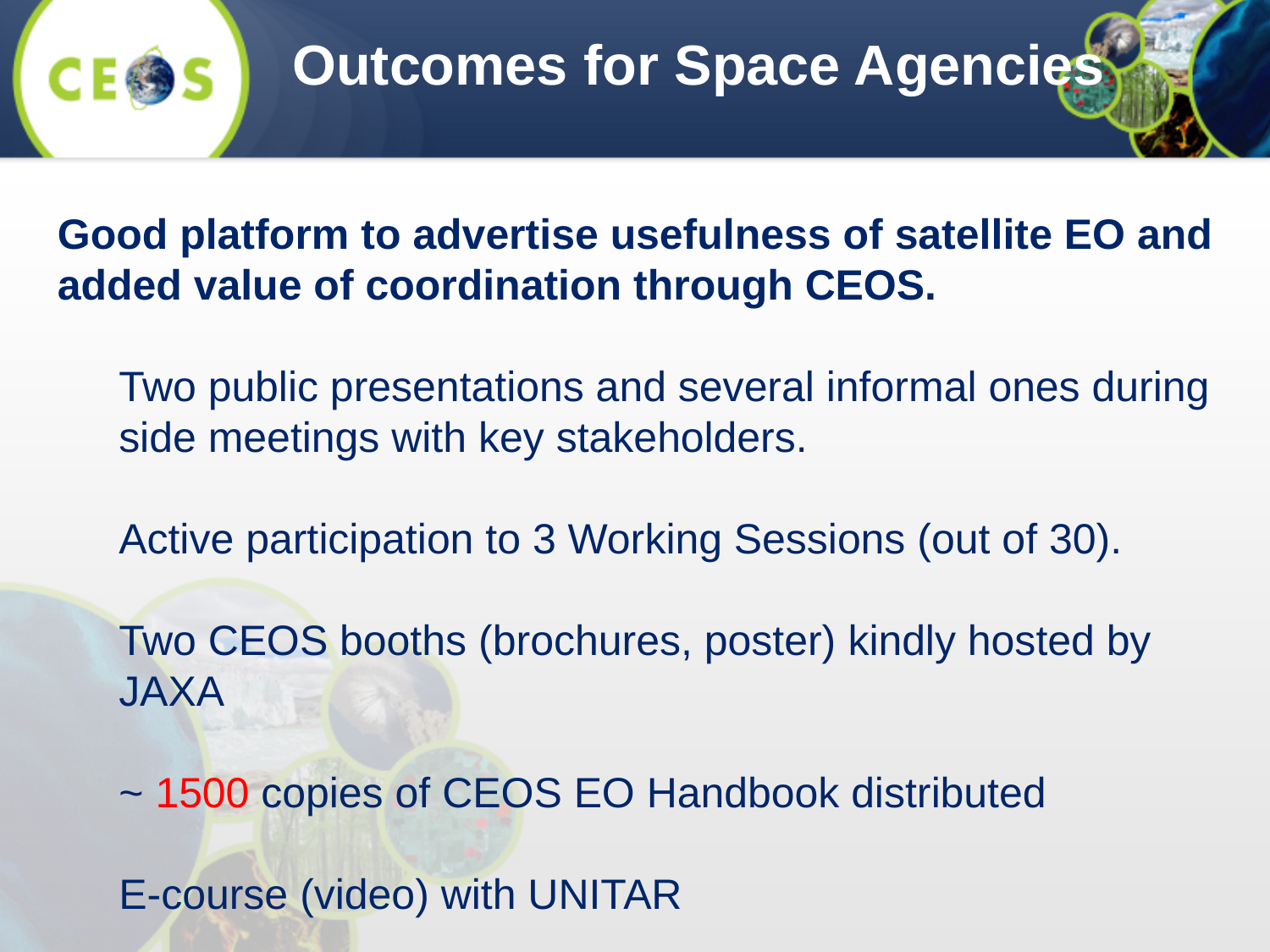

Outcomes for Space Agencies
Good platform to advertise usefulness of satellite EO and added value of coordination through CEOS.

Two public presentations and several informal ones during side meetings with key stakeholders.

Active participation to 3 Working Sessions (out of 30).

Two CEOS booths (brochures, poster) kindly hosted by JAXA

~ 1500 copies of CEOS EO Handbook distributed

E-course (video) with UNITAR